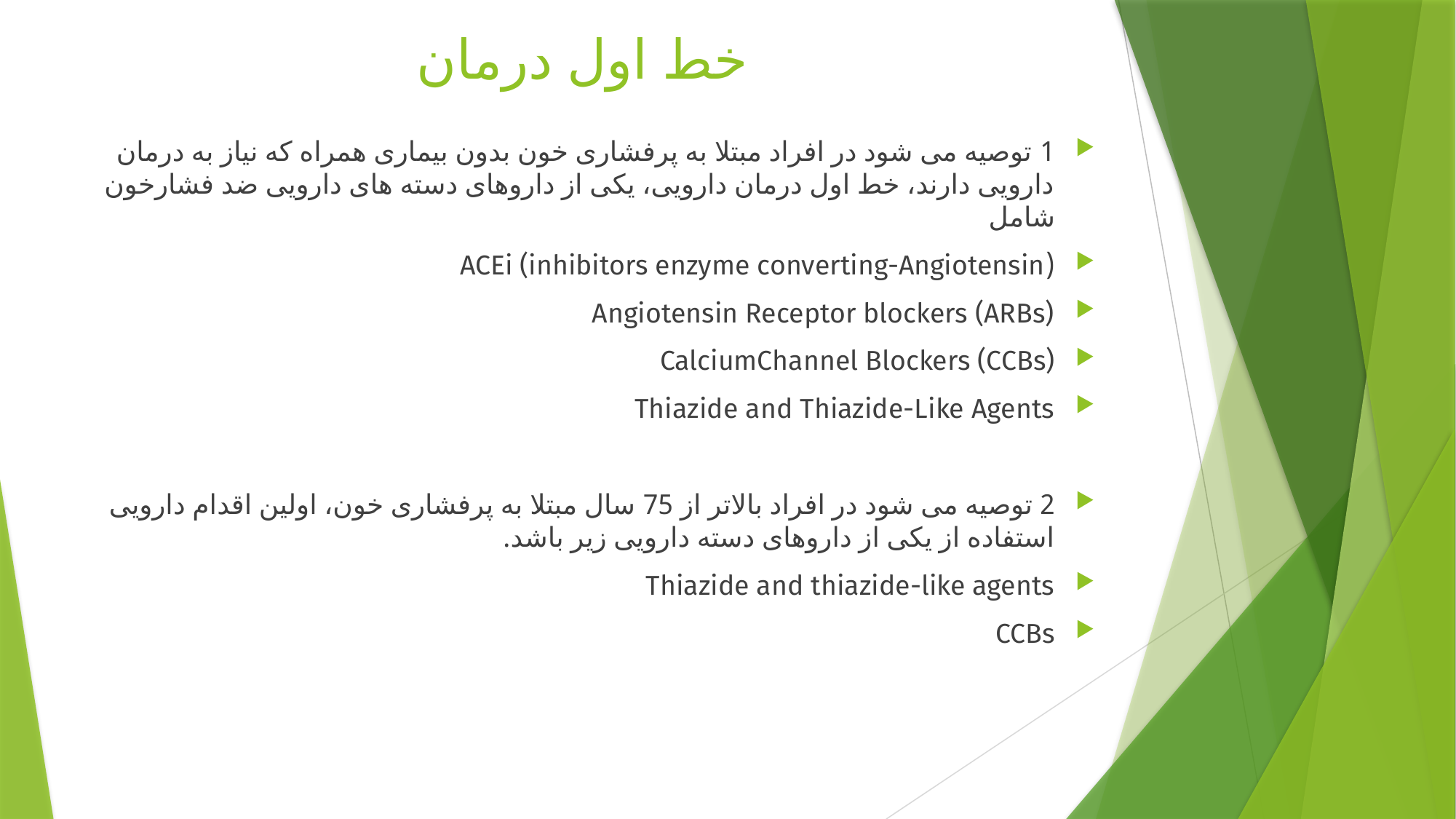

# خط اول درمان
1 توصیه می شود در افراد مبتلا به پرفشاری خون بدون بیماری همراه که نیاز به درمان دارویی دارند، خط اول درمان دارویی، یکی از داروهای دسته های دارویی ضد فشارخون شامل
(ACEi (inhibitors enzyme converting-Angiotensin
Angiotensin Receptor blockers (ARBs)
CalciumChannel Blockers (CCBs)
Thiazide and Thiazide-Like Agents

2 توصیه می شود در افراد بالاتر از 75 سال مبتلا به پرفشاری خون، اولین اقدام دارویی استفاده از یکی از داروهای دسته دارویی زیر باشد.
Thiazide and thiazide-like agents
CCBs